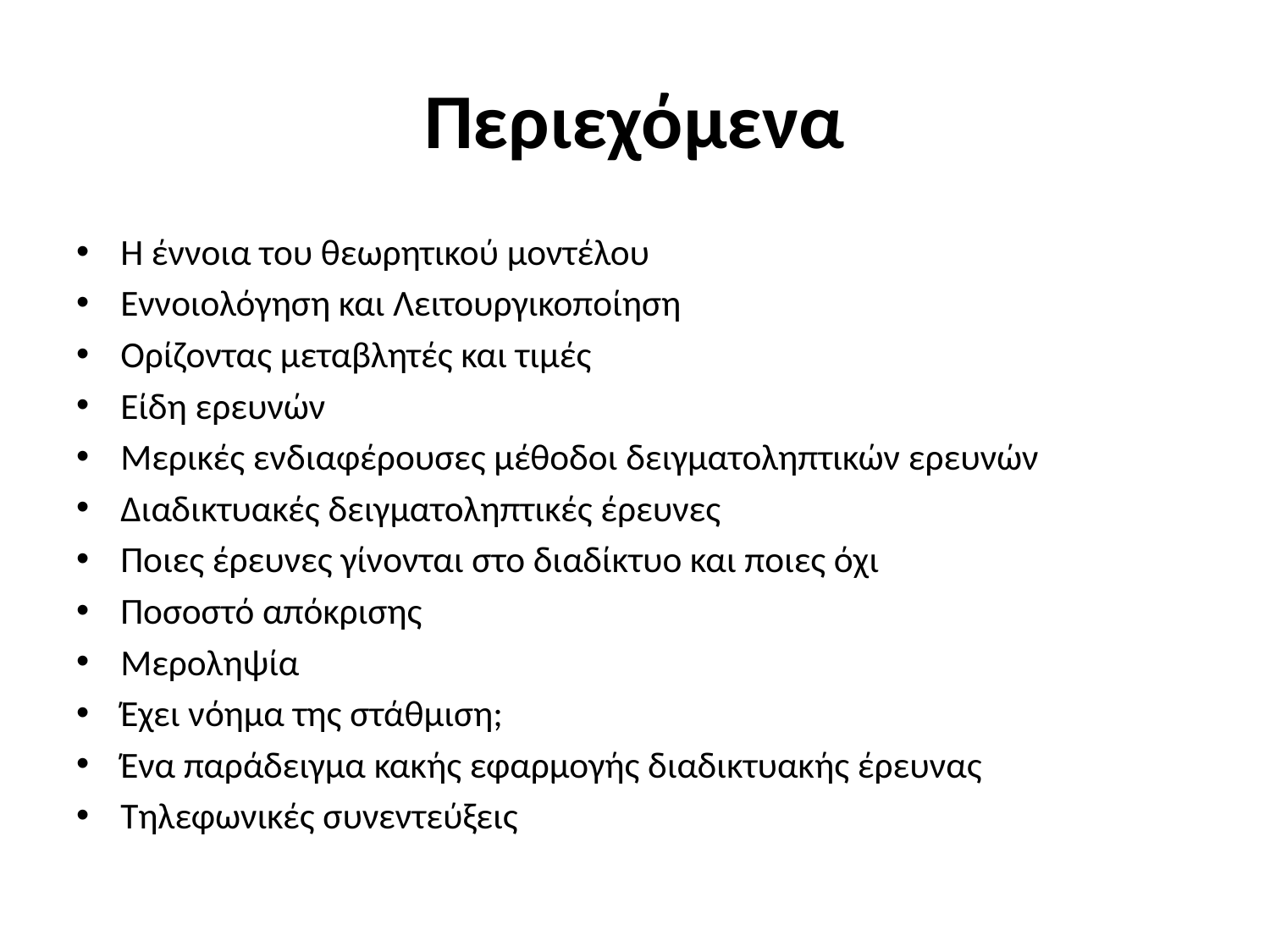

# Περιεχόμενα
Η έννοια του θεωρητικού μοντέλου
Εννοιολόγηση και Λειτουργικοποίηση
Ορίζοντας μεταβλητές και τιμές
Είδη ερευνών
Μερικές ενδιαφέρουσες μέθοδοι δειγματοληπτικών ερευνών
Διαδικτυακές δειγματοληπτικές έρευνες
Ποιες έρευνες γίνονται στο διαδίκτυο και ποιες όχι
Ποσοστό απόκρισης
Μεροληψία
Έχει νόημα της στάθμιση;
Ένα παράδειγμα κακής εφαρμογής διαδικτυακής έρευνας
Τηλεφωνικές συνεντεύξεις